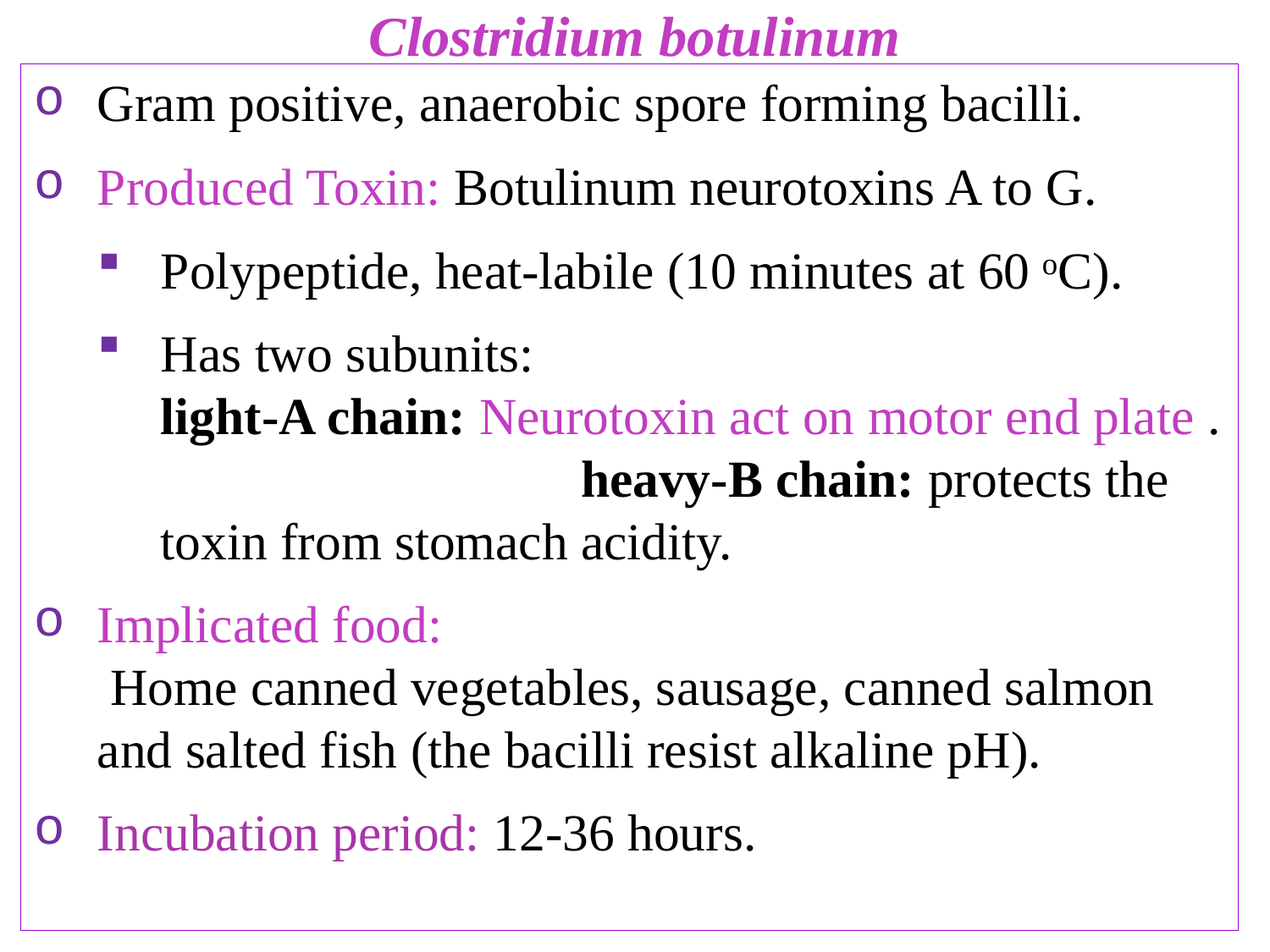

# Clostridium botulinum
Gram positive, anaerobic spore forming bacilli.
Produced Toxin: Botulinum neurotoxins A to G.
Polypeptide, heat-labile (10 minutes at 60 ᵒC).
Has two subunits:                                                     light-A chain: Neurotoxin act on motor end plate .                                 heavy-B chain: protects the toxin from stomach acidity.
Implicated food:                                                             Home canned vegetables, sausage, canned salmon and salted fish (the bacilli resist alkaline pH).
Incubation period: 12-36 hours.